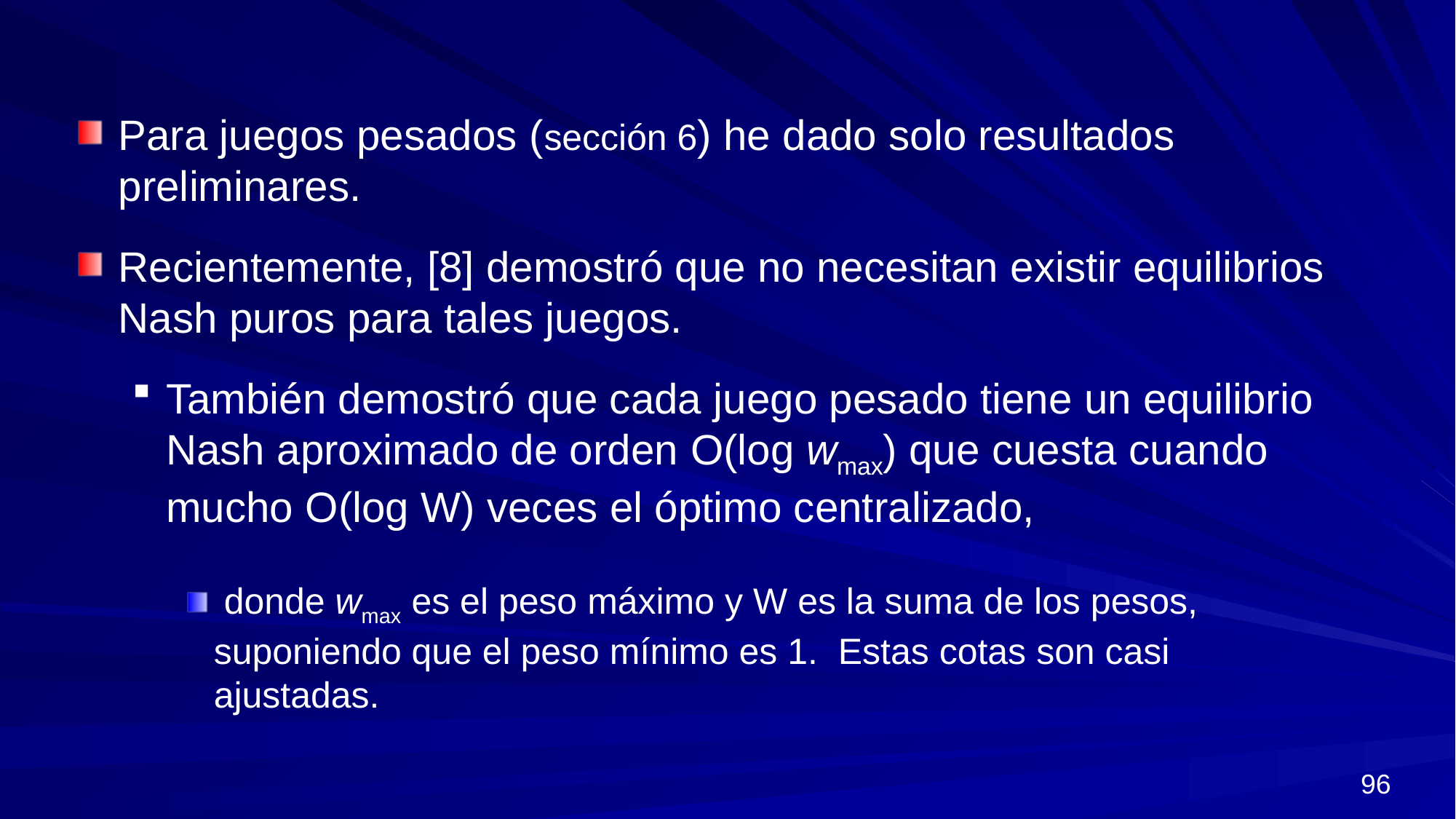

Para juegos pesados (sección 6) he dado solo resultados preliminares.

Recientemente, [8] demostró que no necesitan existir equilibrios Nash puros para tales juegos.

También demostró que cada juego pesado tiene un equilibrio Nash aproximado de orden O(log wmax) que cuesta cuando mucho O(log W) veces el óptimo centralizado,

 donde wmax es el peso máximo y W es la suma de los pesos, suponiendo que el peso mínimo es 1.  Estas cotas son casi ajustadas.
96